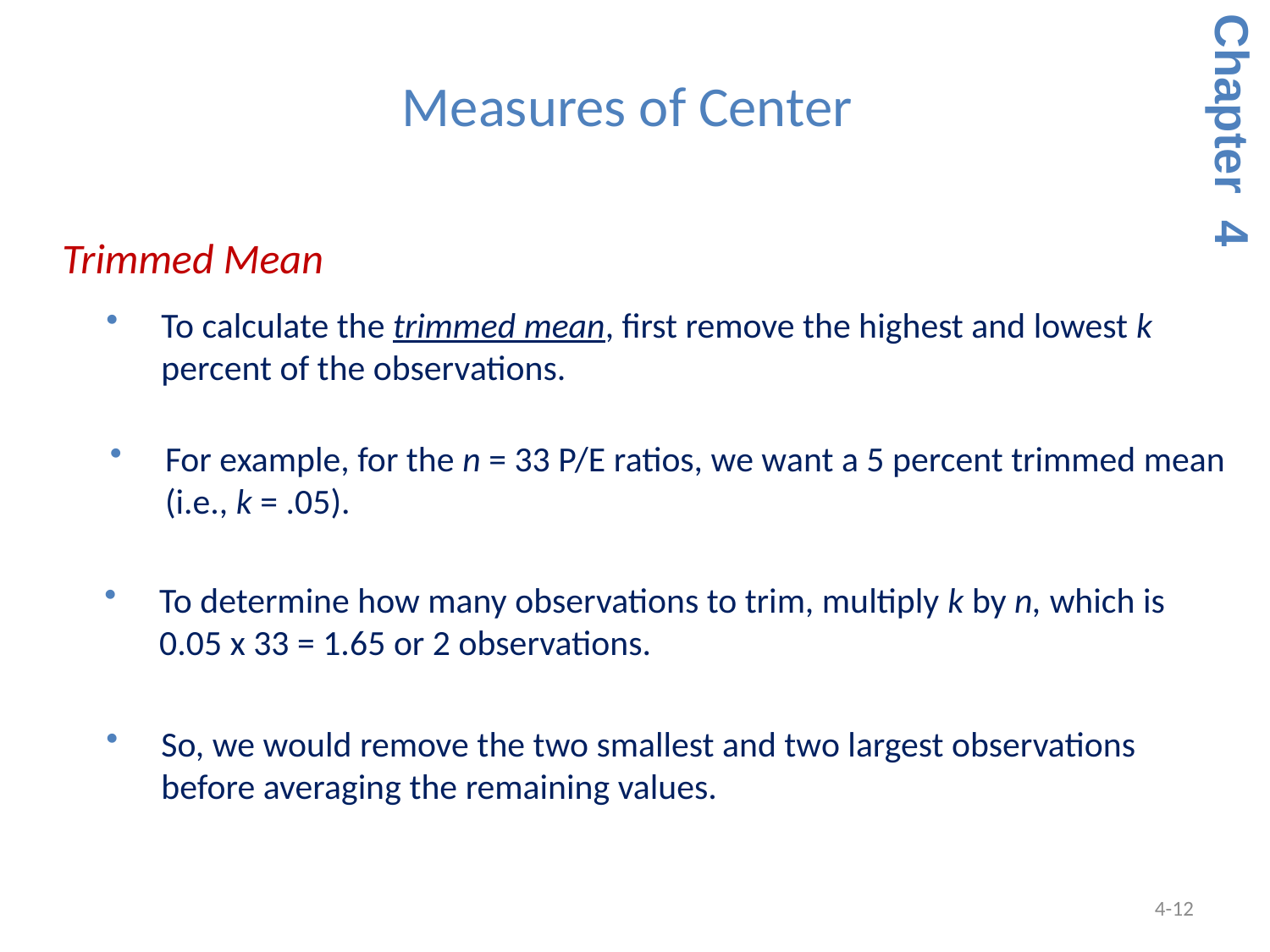

Measures of Center
Chapter  4
 Trimmed Mean
To calculate the trimmed mean, first remove the highest and lowest k percent of the observations.

For example, for the n = 33 P/E ratios, we want a 5 percent trimmed mean (i.e., k = .05).
To determine how many observations to trim, multiply k by n, which is 0.05 x 33 = 1.65 or 2 observations.
So, we would remove the two smallest and two largest observations before averaging the remaining values.
4-12